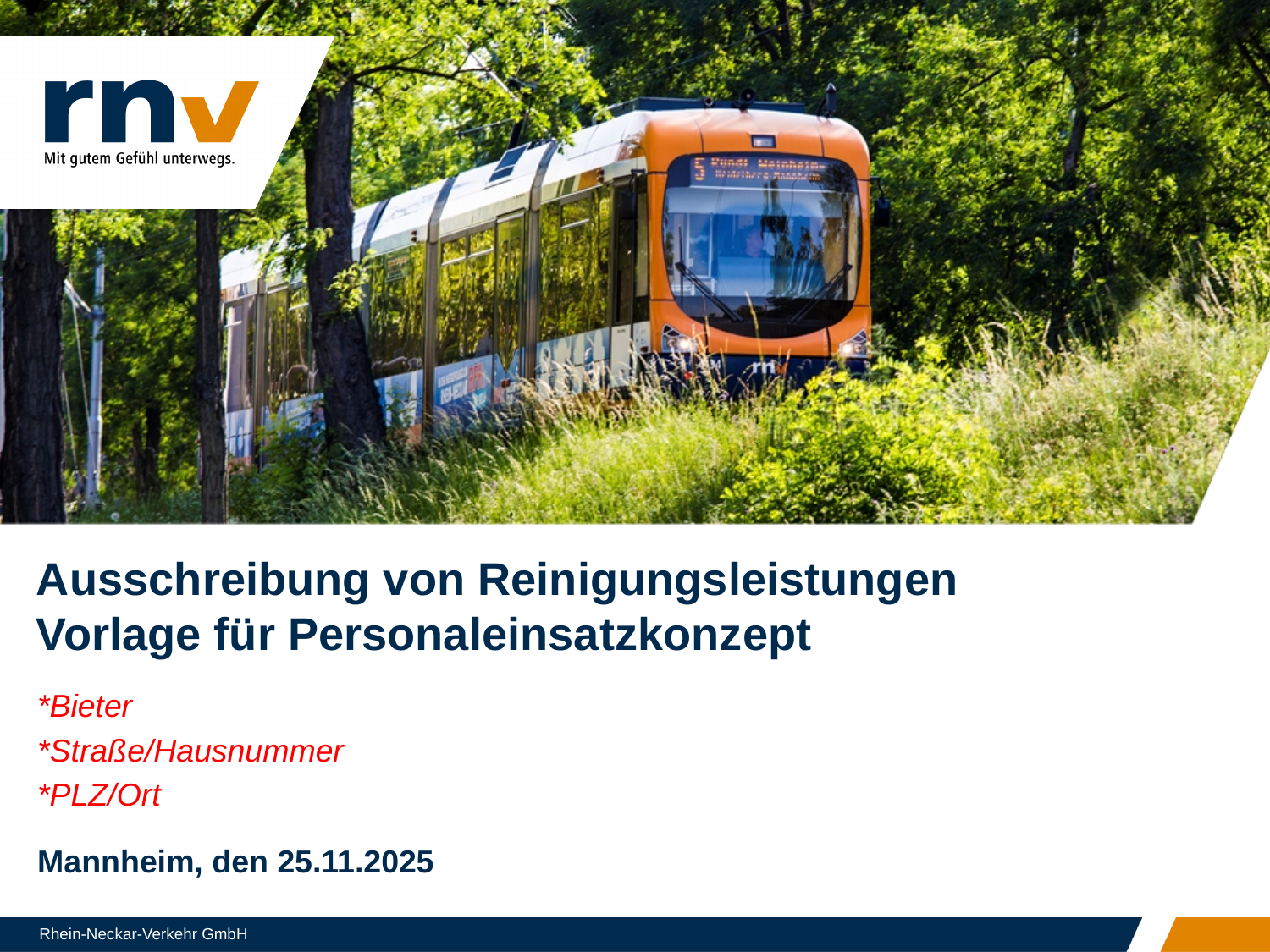

Ausschreibung von Reinigungsleistungen
Vorlage für Personaleinsatzkonzept

*Bieter
*Straße/Hausnummer
*PLZ/Ort

Mannheim, den 25.11.2025
 Rhein-Neckar-Verkehr GmbH